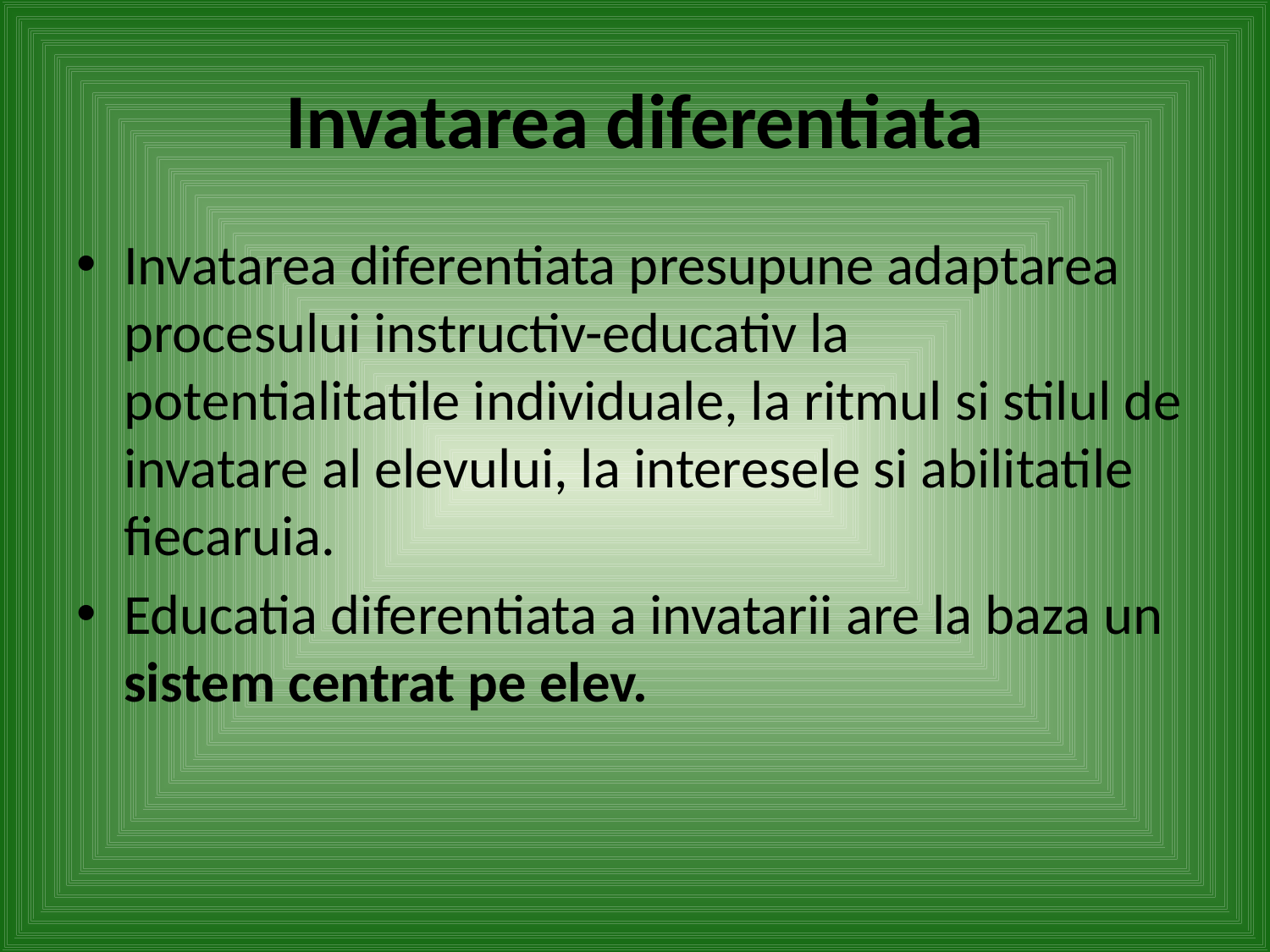

# Invatarea diferentiata
Invatarea diferentiata presupune adaptarea procesului instructiv-educativ la potentialitatile individuale, la ritmul si stilul de invatare al elevului, la interesele si abilitatile fiecaruia.
Educatia diferentiata a invatarii are la baza un sistem centrat pe elev.